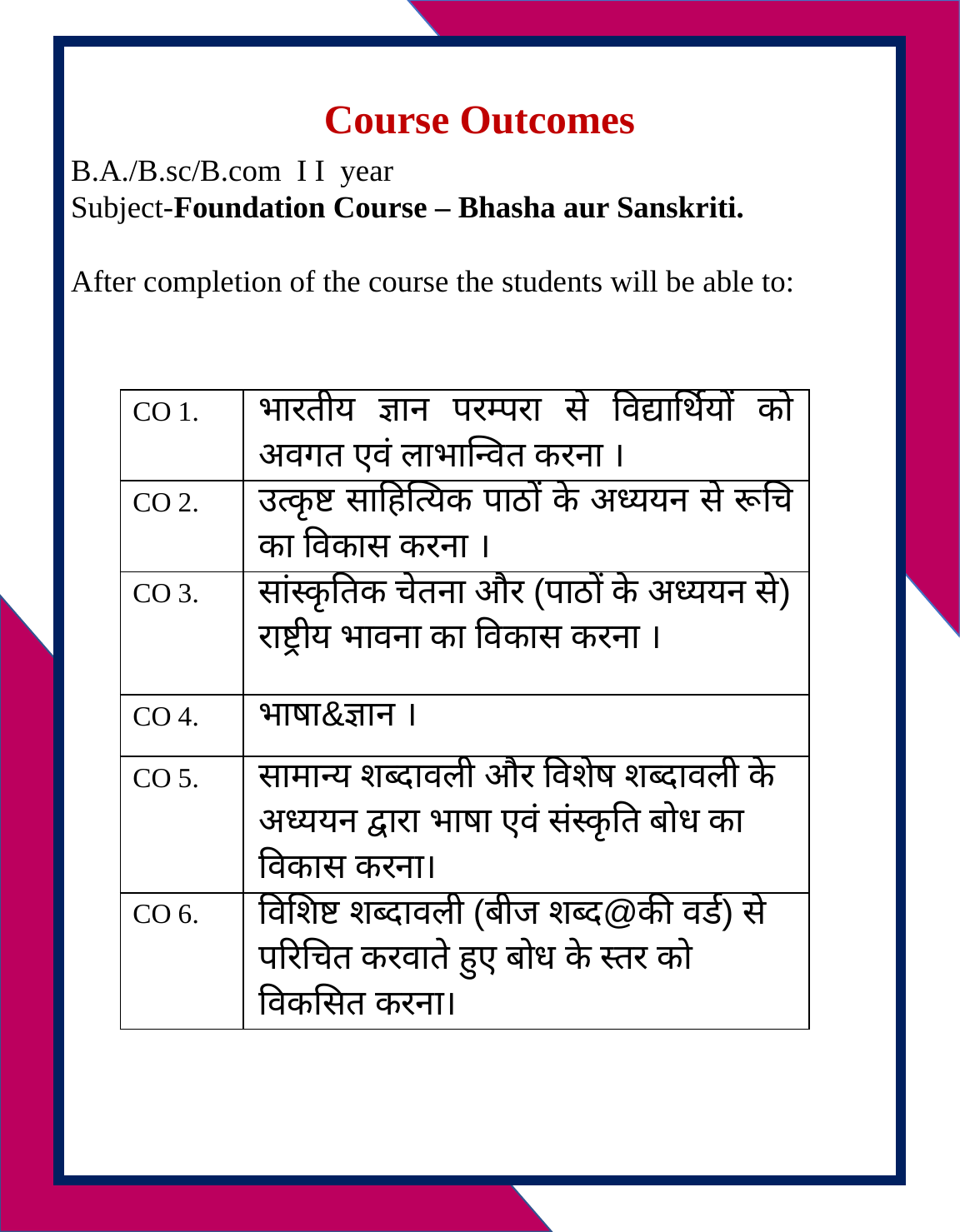

Course Outcomes
B.A./B.sc/B.com  I I  year
Subject-Foundation Course – Bhasha aur Sanskriti.

After completion of the course the students will be able to:

| CO 1. | भारतीय ज्ञान परम्परा से विद्यार्थियों को अवगत एवं लाभान्वित करना । |
| --- | --- |
| CO 2. | उत्कृष्ट साहित्यिक पाठों के अध्ययन से रूचि का विकास करना । |
| CO 3. | सांस्कृतिक चेतना और (पाठों के अध्ययन से) राष्ट्रीय भावना का विकास करना । |
| CO 4. | भाषा&ज्ञान । |
| CO 5. | सामान्य शब्दावली और विशेष शब्दावली के अध्ययन द्वारा भाषा एवं संस्कृति बोध का विकास करना। |
| CO 6. | विशिष्ट शब्दावली (बीज शब्द@की वर्ड) से परिचित करवाते हुए बोध के स्तर को विकसित करना। |